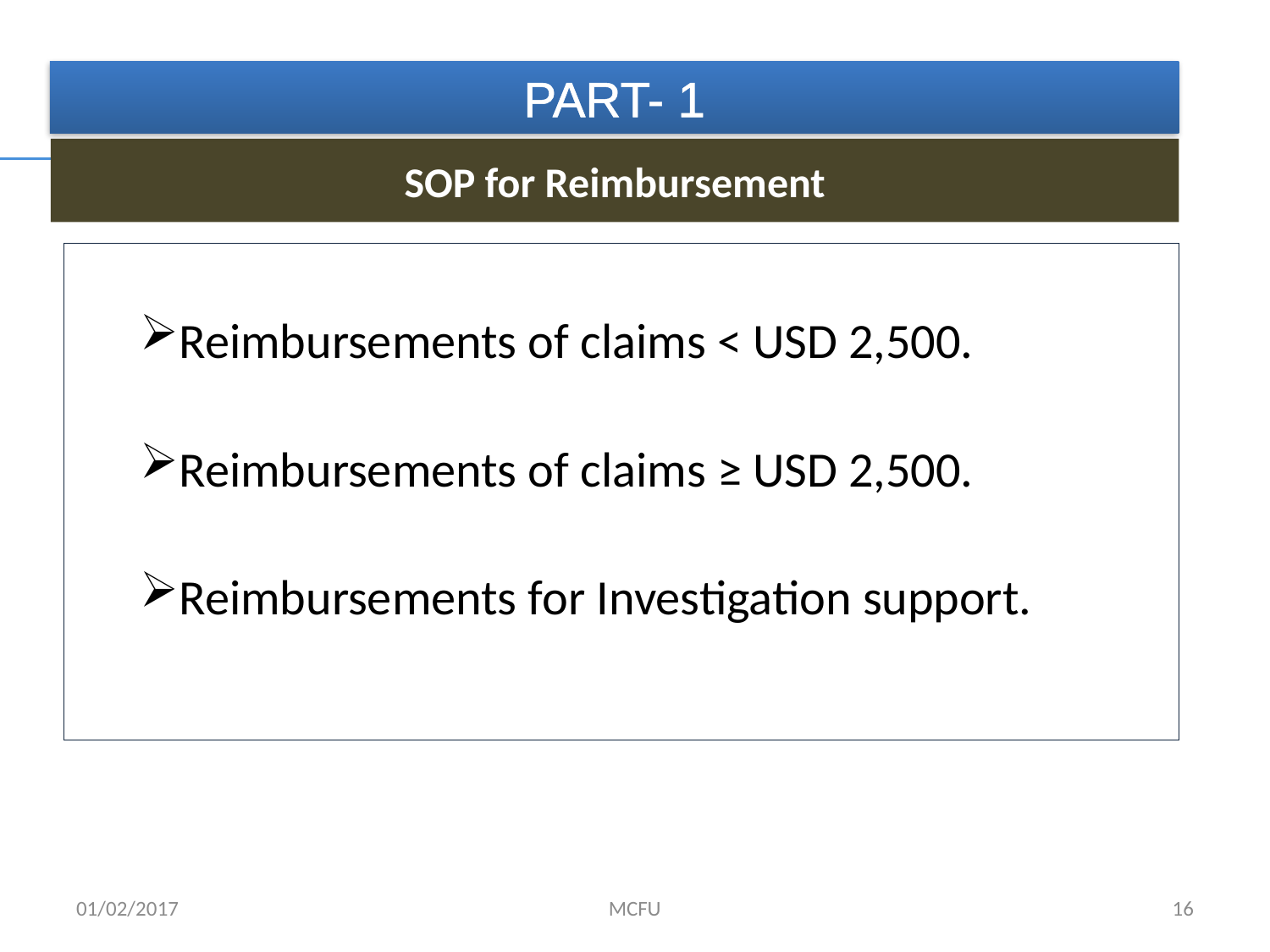

PART- 1

SOP for Reimbursement

Reimbursements of claims < USD 2,500.
Reimbursements of claims ≥ USD 2,500.
Reimbursements for Investigation support.

01/02/2017
MCFU
16